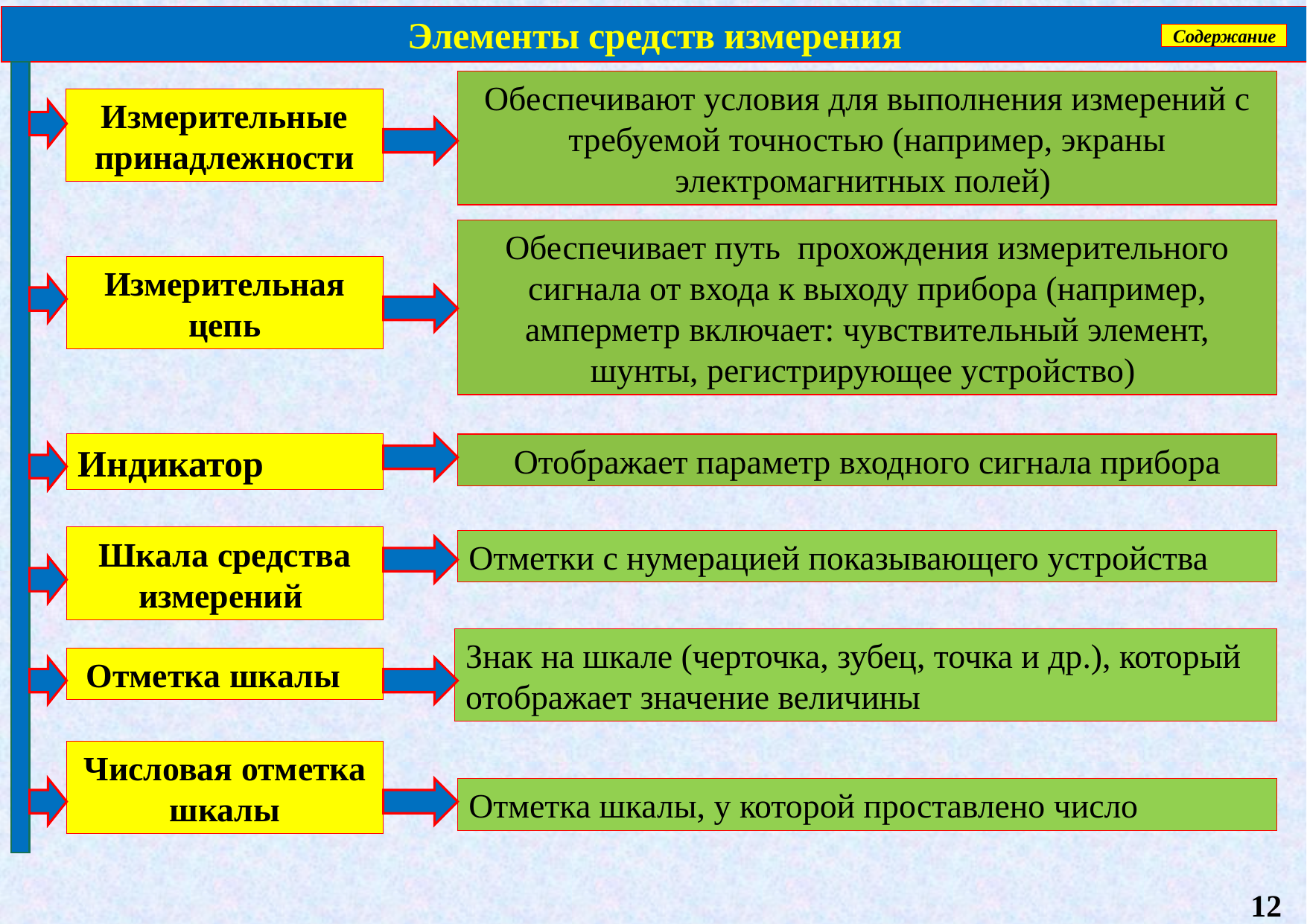

Элементы средств измерения
Содержание

Обеспечивают условия для выполнения измерений с требуемой точностью (например, экраны электромагнитных полей)
Измерительные принадлежности

Обеспечивает путь  прохождения измерительного сигнала от входа к выходу прибора (например, амперметр включает: чувствительный элемент, шунты, регистрирующее устройство)
Измерительная цепь

Индикатор
Отображает параметр входного сигнала прибора

Шкала средства измерений
Отметки с нумерацией показывающего устройства

Знак на шкале (черточка, зубец, точка и др.), который отображает значение величины

 Отметка шкалы

Числовая отметка шкалы

Отметка шкалы, у которой проставлено число

12